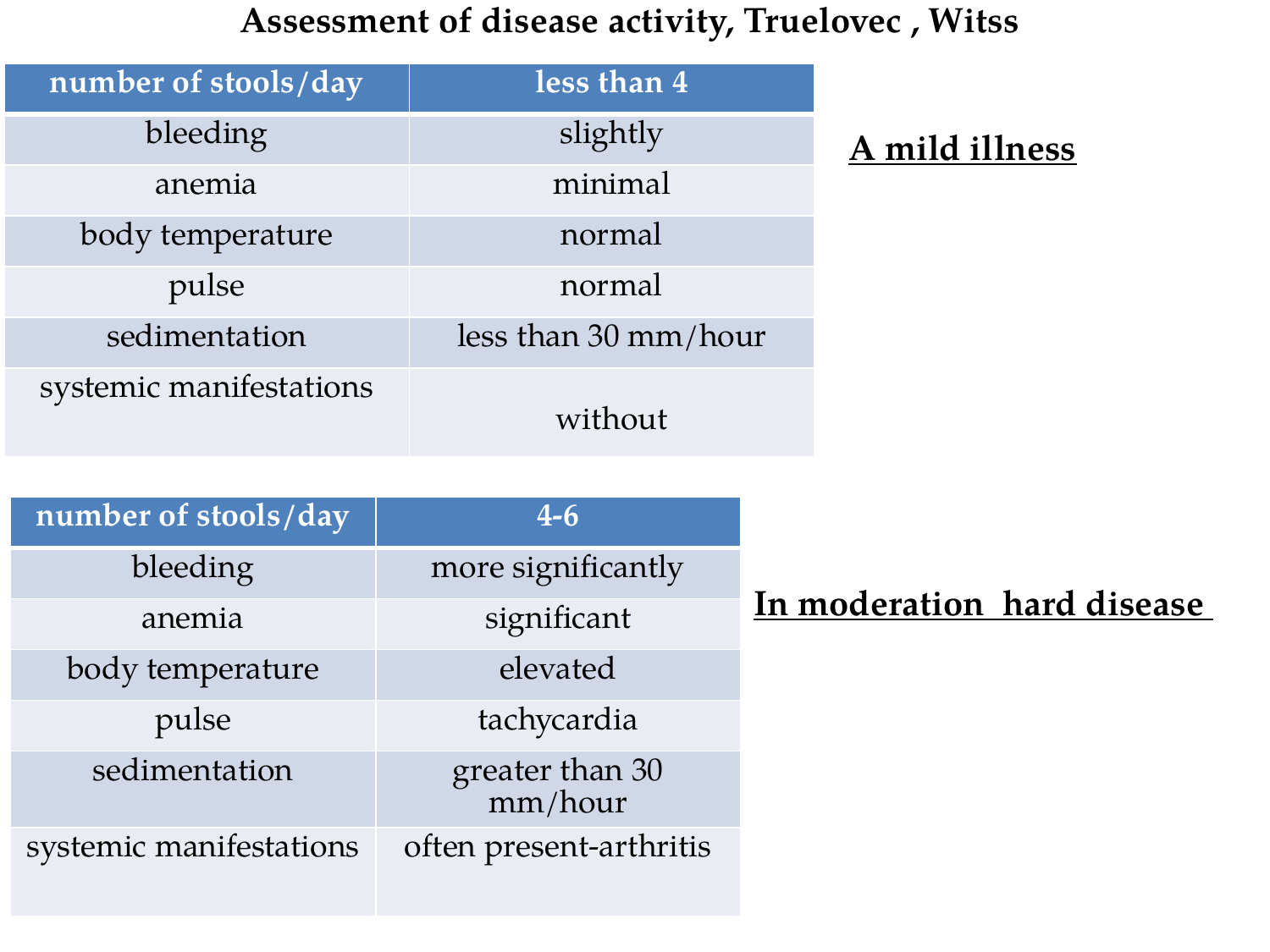

# Assessment of disease activity, Truelovec , Witss
| number of stools/day | less than 4 |
| --- | --- |
| bleeding | slightly |
| anemia | minimal |
| body temperature | normal |
| pulse | normal |
| sedimentation | less than 30 mm/hour |
| systemic manifestations | without |
A mild illness

| number of stools/day | 4-6 |
| --- | --- |
| bleeding | more significantly |
| anemia | significant |
| body temperature | elevated |
| pulse | tachycardia |
| sedimentation | greater than 30 mm/hour |
| systemic manifestations | often present-arthritis |
In moderation  hard disease